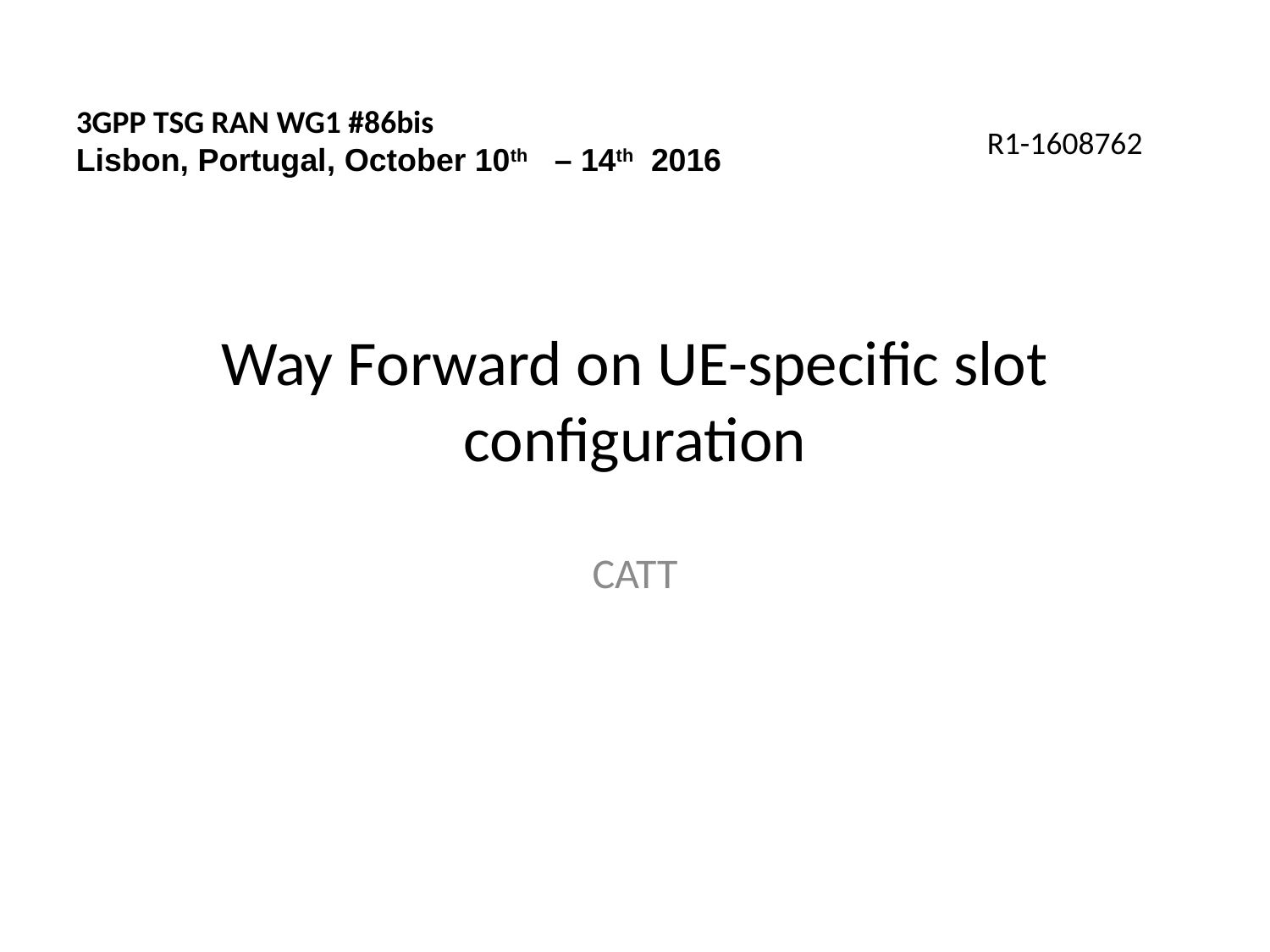

3GPP TSG RAN WG1 #86bis
Lisbon, Portugal, October 10th   – 14th  2016
R1-1608762
# Way Forward on UE-specific slot configuration
CATT